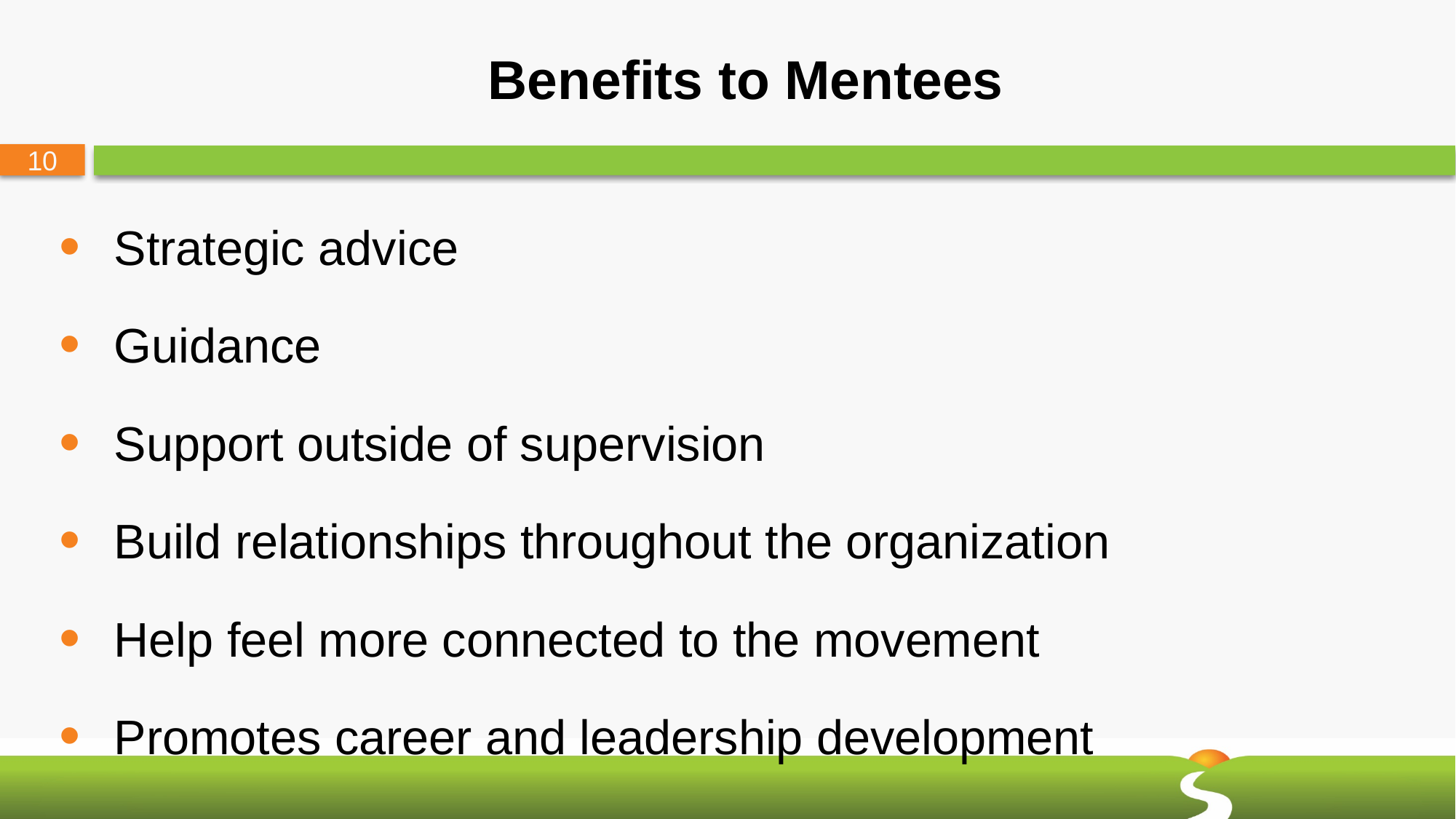

# Benefits to Mentees
Strategic advice
Guidance
Support outside of supervision
Build relationships throughout the organization
Help feel more connected to the movement
Promotes career and leadership development